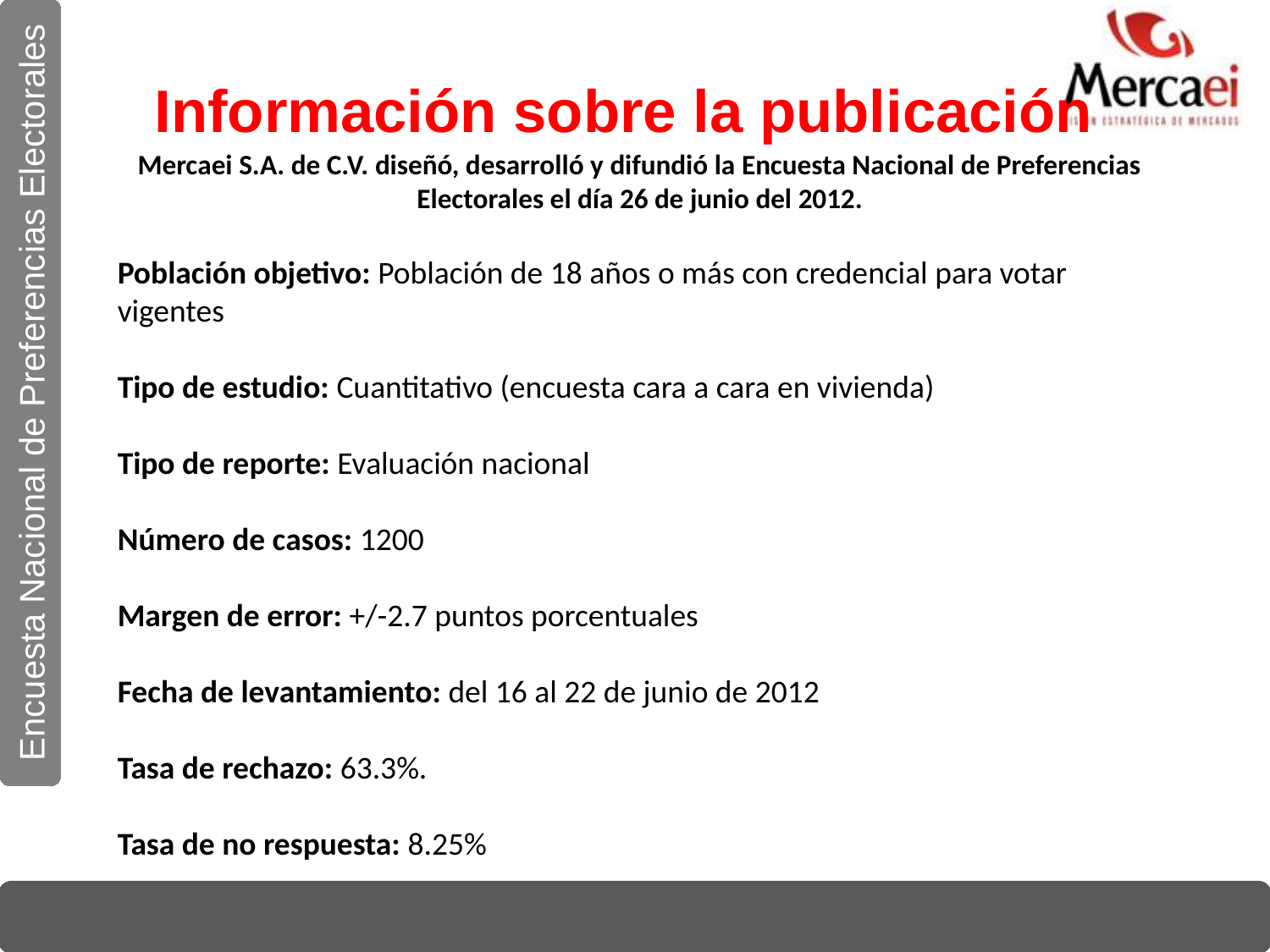

Información sobre la publicación
Mercaei S.A. de C.V. diseñó, desarrolló y difundió la Encuesta Nacional de Preferencias Electorales el día 26 de junio del 2012.

Población objetivo: Población de 18 años o más con credencial para votar vigentes

Tipo de estudio: Cuantitativo (encuesta cara a cara en vivienda)

Tipo de reporte: Evaluación nacional

Número de casos: 1200

Margen de error: +/-2.7 puntos porcentuales

Fecha de levantamiento: del 16 al 22 de junio de 2012

Tasa de rechazo: 63.3%.

Tasa de no respuesta: 8.25%